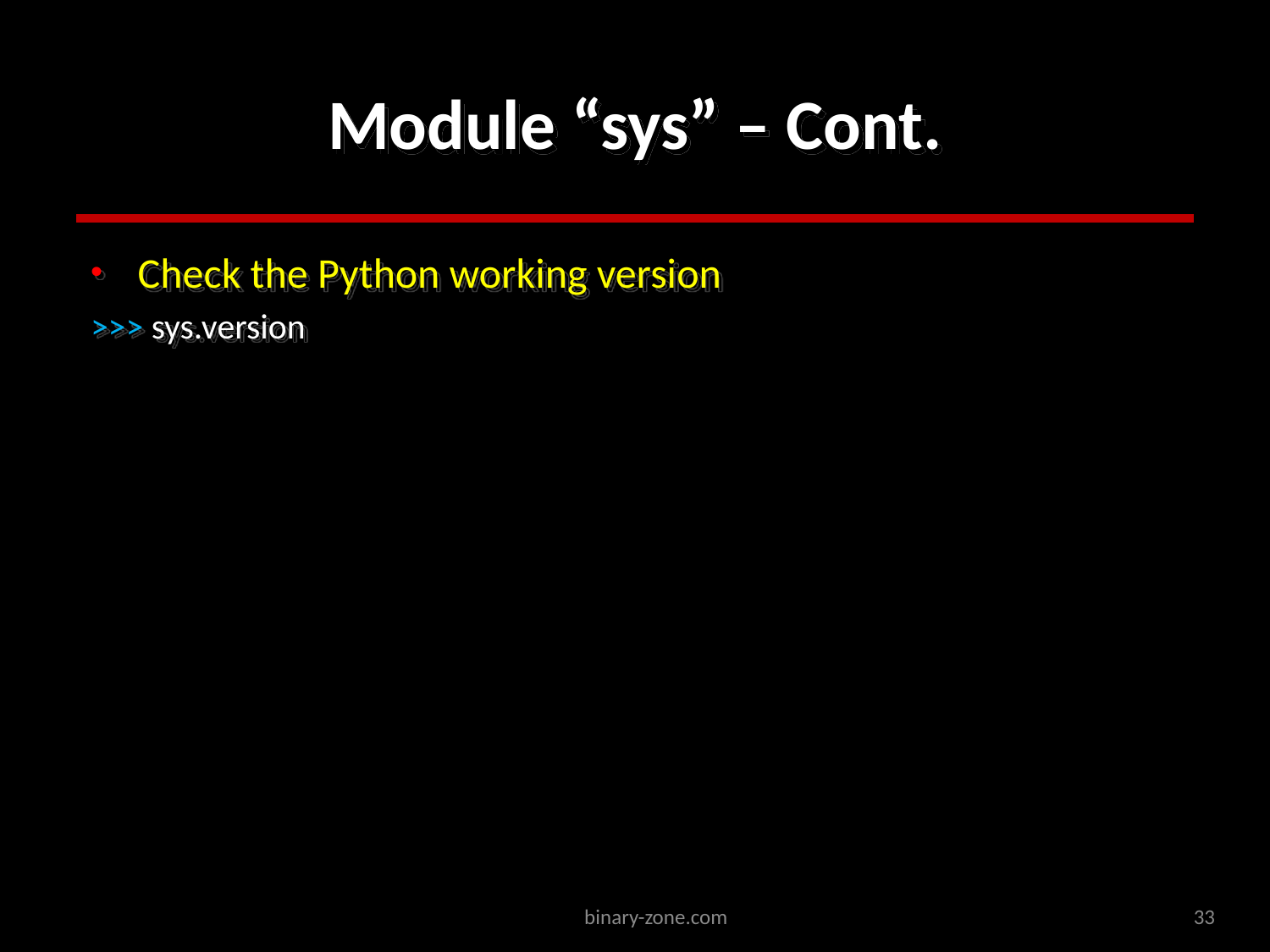

# Module “sys” – Cont.
Check the Python working version
>>> sys.version